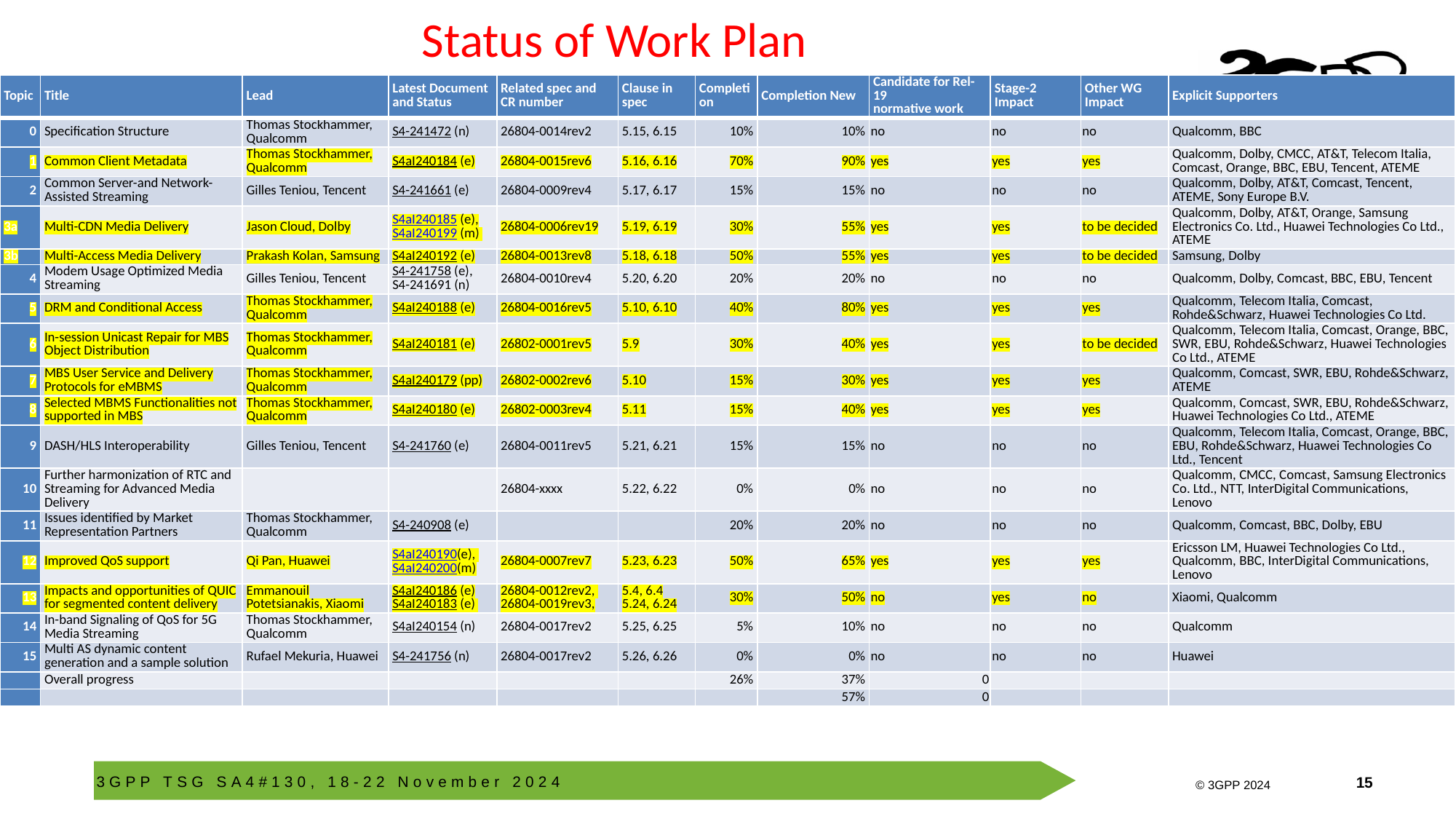

# Status of Work Plan
| Topic | Title | Lead | Latest Document and Status | Related spec and CR number | Clause in spec | Completion | Completion New | Candidate for Rel-19 normative work | Stage-2 Impact | Other WG Impact | Explicit Supporters |
| --- | --- | --- | --- | --- | --- | --- | --- | --- | --- | --- | --- |
| 0 | Specification Structure | Thomas Stockhammer, Qualcomm | S4-241472 (n) | 26804-0014rev2 | 5.15, 6.15 | 10% | 10% | no | no | no | Qualcomm, BBC |
| 1 | Common Client Metadata | Thomas Stockhammer, Qualcomm | S4aI240184 (e) | 26804-0015rev6 | 5.16, 6.16 | 70% | 90% | yes | yes | yes | Qualcomm, Dolby, CMCC, AT&T, Telecom Italia, Comcast, Orange, BBC, EBU, Tencent, ATEME |
| 2 | Common Server-and Network-Assisted Streaming | Gilles Teniou, Tencent | S4-241661 (e) | 26804-0009rev4 | 5.17, 6.17 | 15% | 15% | no | no | no | Qualcomm, Dolby, AT&T, Comcast, Tencent, ATEME, Sony Europe B.V. |
| 3a | Multi-CDN Media Delivery | Jason Cloud, Dolby | S4aI240185 (e),S4aI240199 (m) | 26804-0006rev19 | 5.19, 6.19 | 30% | 55% | yes | yes | to be decided | Qualcomm, Dolby, AT&T, Orange, Samsung Electronics Co. Ltd., Huawei Technologies Co Ltd., ATEME |
| 3b | Multi-Access Media Delivery | Prakash Kolan, Samsung | S4aI240192 (e) | 26804-0013rev8 | 5.18, 6.18 | 50% | 55% | yes | yes | to be decided | Samsung, Dolby |
| 4 | Modem Usage Optimized Media Streaming | Gilles Teniou, Tencent | S4-241758 (e), S4-241691 (n) | 26804-0010rev4 | 5.20, 6.20 | 20% | 20% | no | no | no | Qualcomm, Dolby, Comcast, BBC, EBU, Tencent |
| 5 | DRM and Conditional Access | Thomas Stockhammer, Qualcomm | S4aI240188 (e) | 26804-0016rev5 | 5.10, 6.10 | 40% | 80% | yes | yes | yes | Qualcomm, Telecom Italia, Comcast, Rohde&Schwarz, Huawei Technologies Co Ltd. |
| 6 | In-session Unicast Repair for MBS Object Distribution | Thomas Stockhammer, Qualcomm | S4aI240181 (e) | 26802-0001rev5 | 5.9 | 30% | 40% | yes | yes | to be decided | Qualcomm, Telecom Italia, Comcast, Orange, BBC, SWR, EBU, Rohde&Schwarz, Huawei Technologies Co Ltd., ATEME |
| 7 | MBS User Service and Delivery Protocols for eMBMS | Thomas Stockhammer, Qualcomm | S4aI240179 (pp) | 26802-0002rev6 | 5.10 | 15% | 30% | yes | yes | yes | Qualcomm, Comcast, SWR, EBU, Rohde&Schwarz, ATEME |
| 8 | Selected MBMS Functionalities not supported in MBS | Thomas Stockhammer, Qualcomm | S4aI240180 (e) | 26802-0003rev4 | 5.11 | 15% | 40% | yes | yes | yes | Qualcomm, Comcast, SWR, EBU, Rohde&Schwarz, Huawei Technologies Co Ltd., ATEME |
| 9 | DASH/HLS Interoperability | Gilles Teniou, Tencent | S4-241760 (e) | 26804-0011rev5 | 5.21, 6.21 | 15% | 15% | no | no | no | Qualcomm, Telecom Italia, Comcast, Orange, BBC, EBU, Rohde&Schwarz, Huawei Technologies Co Ltd., Tencent |
| 10 | Further harmonization of RTC and Streaming for Advanced Media Delivery |  |  | 26804-xxxx | 5.22, 6.22 | 0% | 0% | no | no | no | Qualcomm, CMCC, Comcast, Samsung Electronics Co. Ltd., NTT, InterDigital Communications, Lenovo |
| 11 | Issues identified by Market Representation Partners | Thomas Stockhammer, Qualcomm | S4-240908 (e) |  |  | 20% | 20% | no | no | no | Qualcomm, Comcast, BBC, Dolby, EBU |
| 12 | Improved QoS support | Qi Pan, Huawei | S4aI240190(e), S4aI240200(m) | 26804-0007rev7 | 5.23, 6.23 | 50% | 65% | yes | yes | yes | Ericsson LM, Huawei Technologies Co Ltd., Qualcomm, BBC, InterDigital Communications, Lenovo |
| 13 | Impacts and opportunities of QUIC for segmented content delivery | Emmanouil Potetsianakis, Xiaomi | S4aI240186 (e) S4aI240183 (e) | 26804-0012rev2, 26804-0019rev3, | 5.4, 6.4 5.24, 6.24 | 30% | 50% | no | yes | no | Xiaomi, Qualcomm |
| 14 | In-band Signaling of QoS for 5G Media Streaming | Thomas Stockhammer, Qualcomm | S4aI240154 (n) | 26804-0017rev2 | 5.25, 6.25 | 5% | 10% | no | no | no | Qualcomm |
| 15 | Multi AS dynamic content generation and a sample solution | Rufael Mekuria, Huawei | S4-241756 (n) | 26804-0017rev2 | 5.26, 6.26 | 0% | 0% | no | no | no | Huawei |
|  | Overall progress |  |  |  |  | 26% | 37% | 0 |  |  |  |
|  |  |  |  |  |  |  | 57% | 0 |  |  |  |